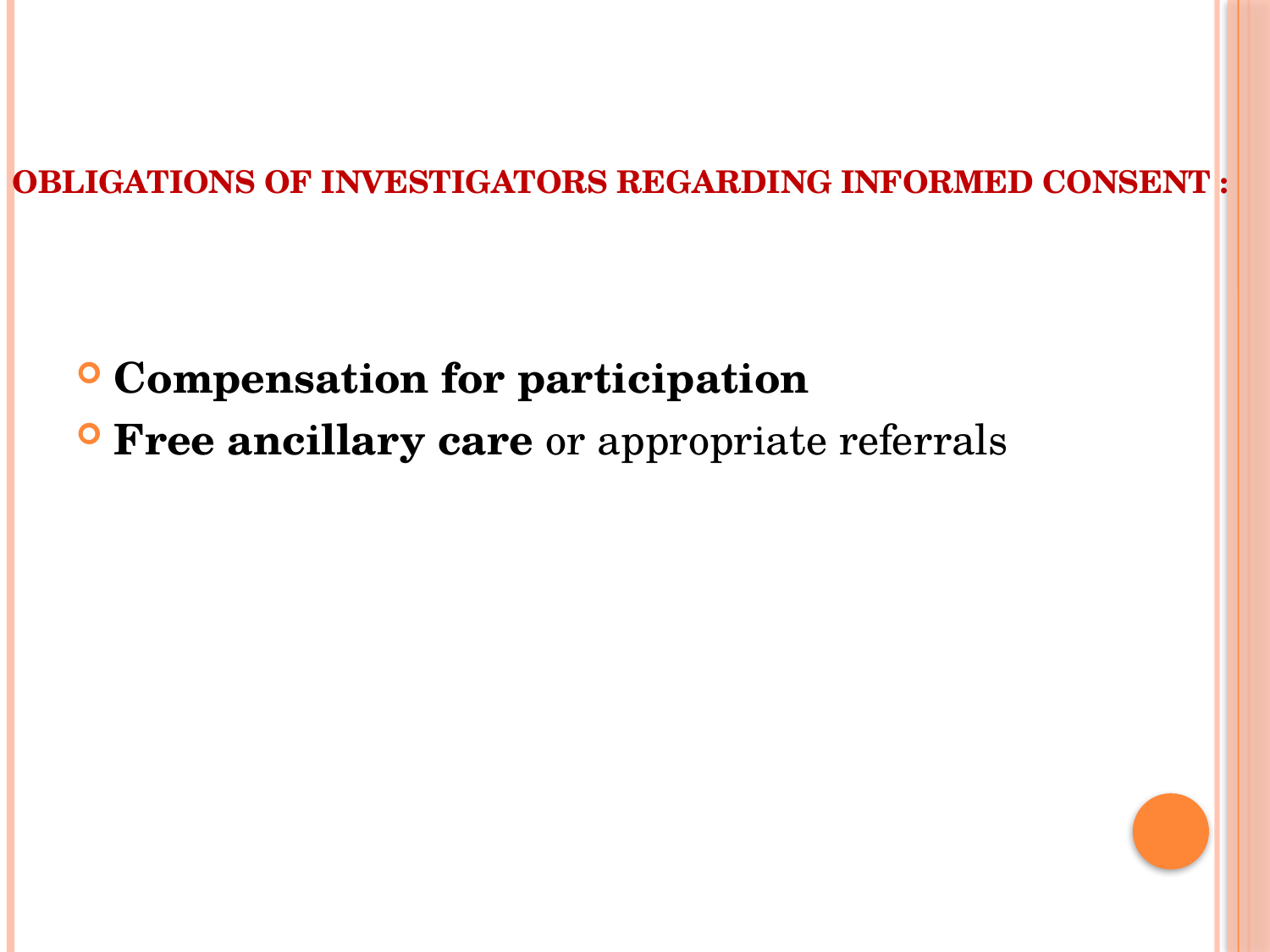

# Obligations of investigators regarding informed consent :

Compensation for participation
Free ancillary care or appropriate referrals